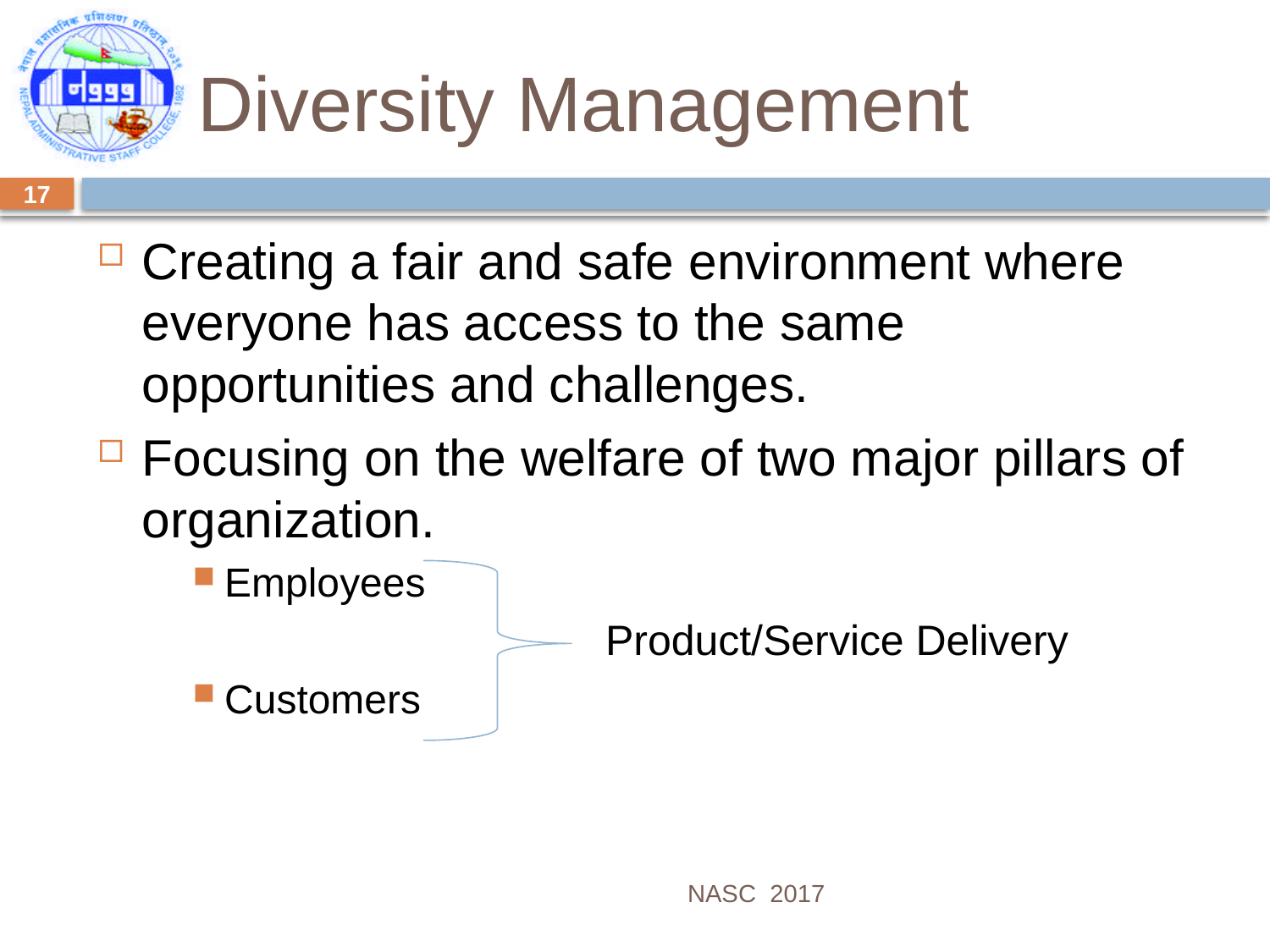

# Diversity Management
17
Creating a fair and safe environment where everyone has access to the same opportunities and challenges.
Focusing on the welfare of two major pillars of organization.
Employees
Product/Service Delivery
Customers

NASC  2017